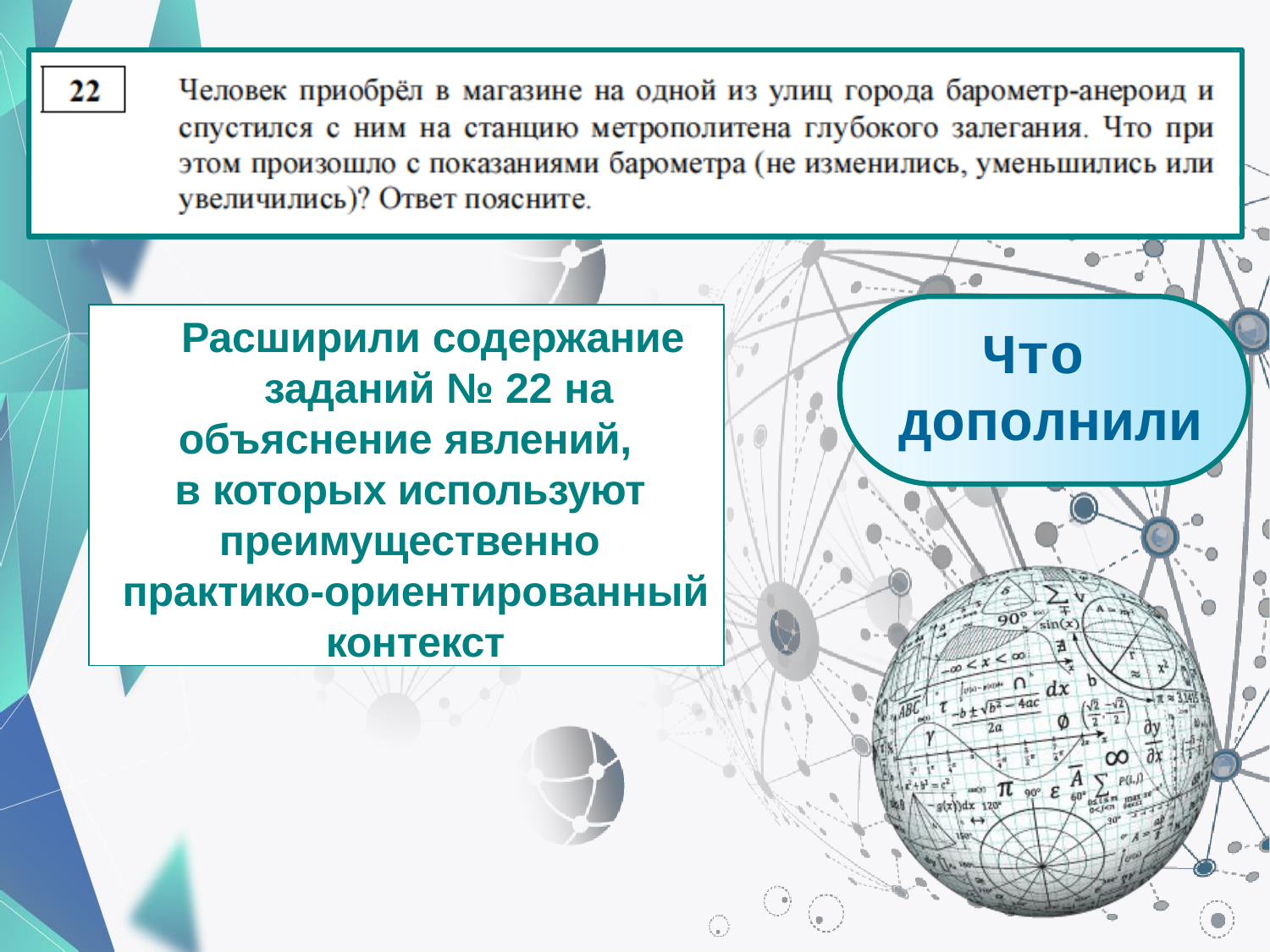

Расширили содержание  заданий № 22 на
объяснение явлений,
в которых используют  преимущественно
практико-ориентированный контекст
Что  дополнили